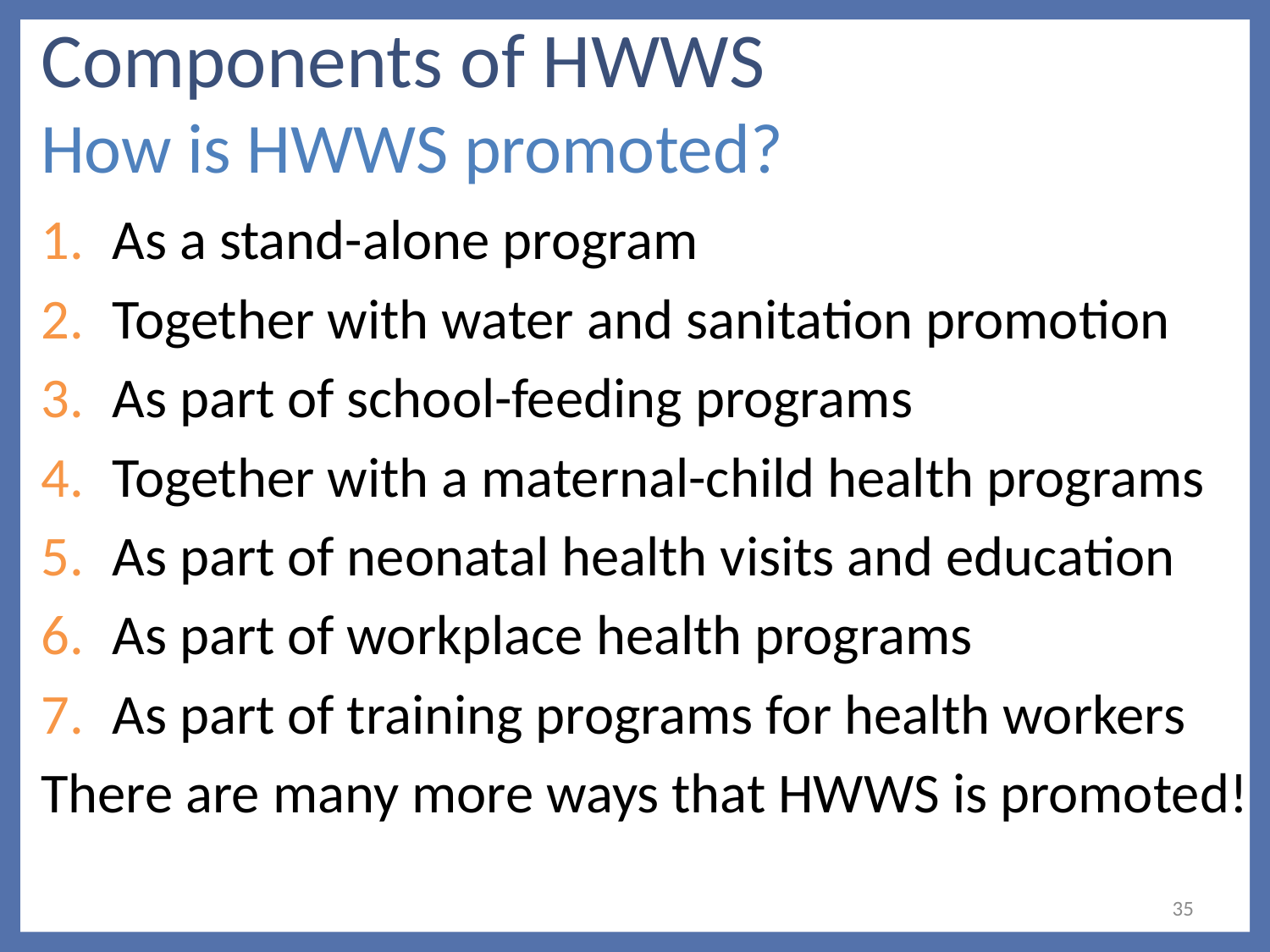

# Components of HWWS How is HWWS promoted?
As a stand-alone program
Together with water and sanitation promotion
As part of school-feeding programs
Together with a maternal-child health programs
As part of neonatal health visits and education
As part of workplace health programs
As part of training programs for health workers
There are many more ways that HWWS is promoted!

35